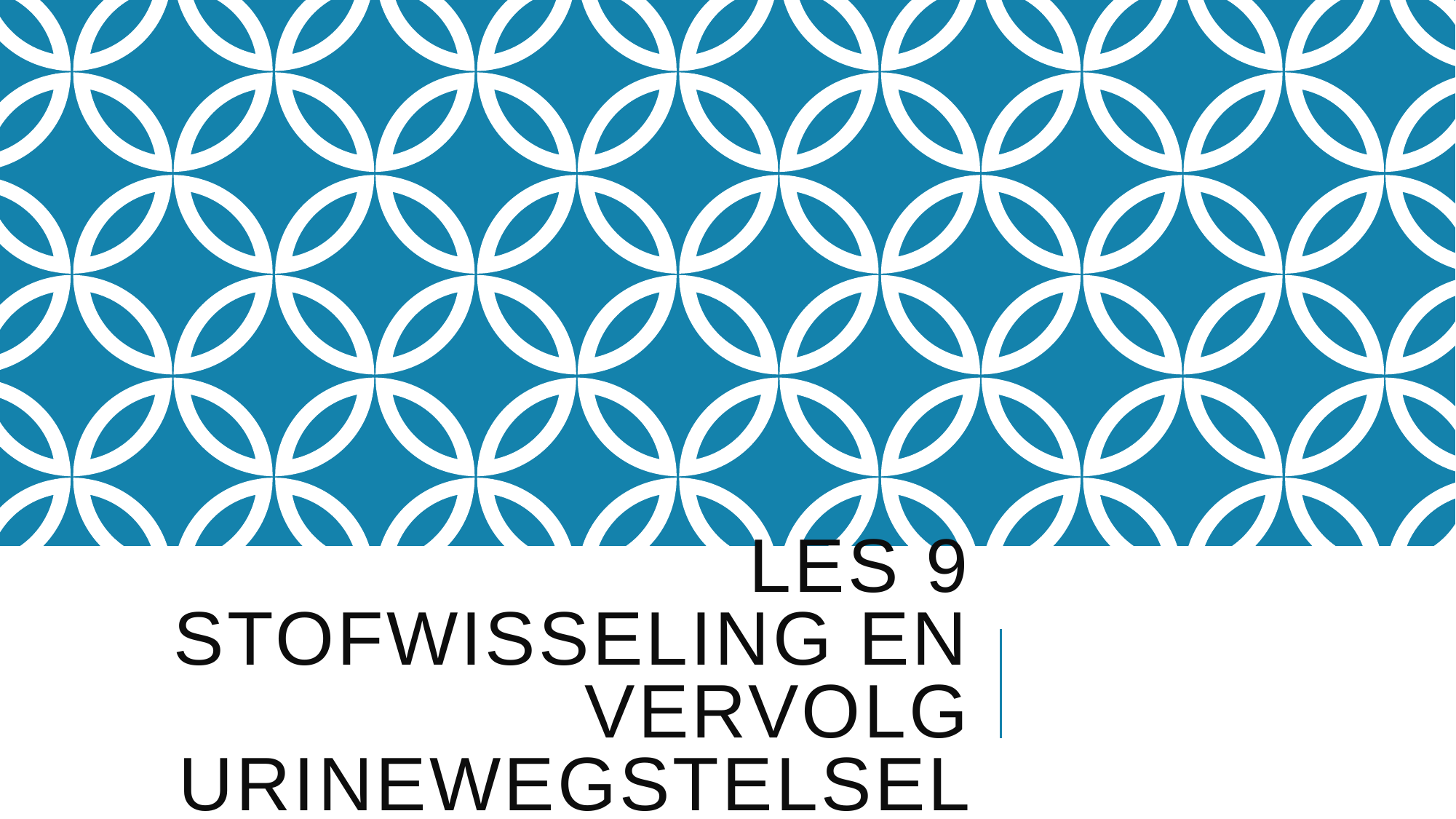

# Les 9 Stofwisseling en vervolg urinewegstelsel